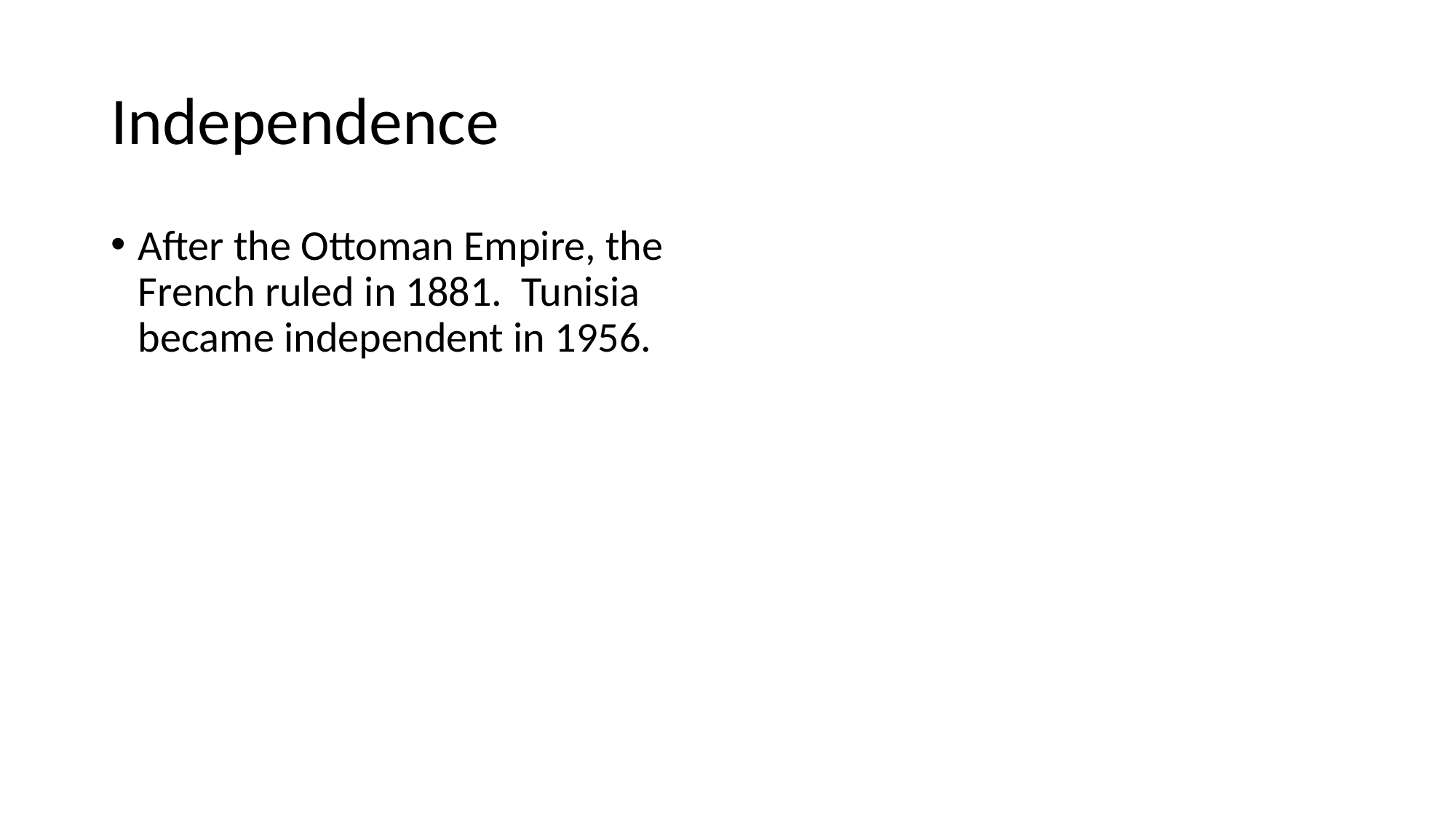

# Independence
After the Ottoman Empire, the French ruled in 1881.  Tunisia became independent in 1956.